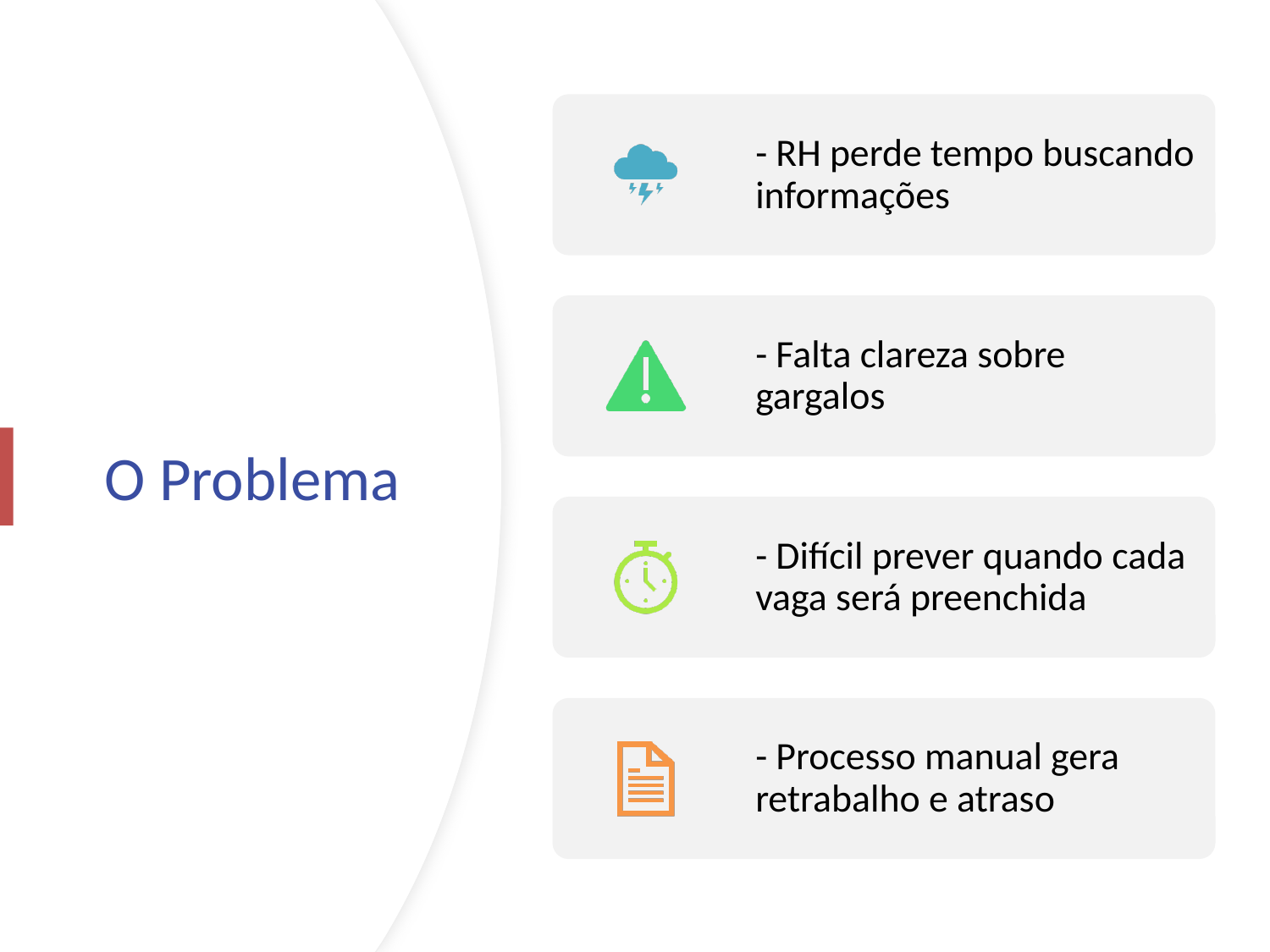

- RH perde tempo buscando informações
- Falta clareza sobre gargalos
- Difícil prever quando cada vaga será preenchida
- Processo manual gera retrabalho e atraso
# O Problema